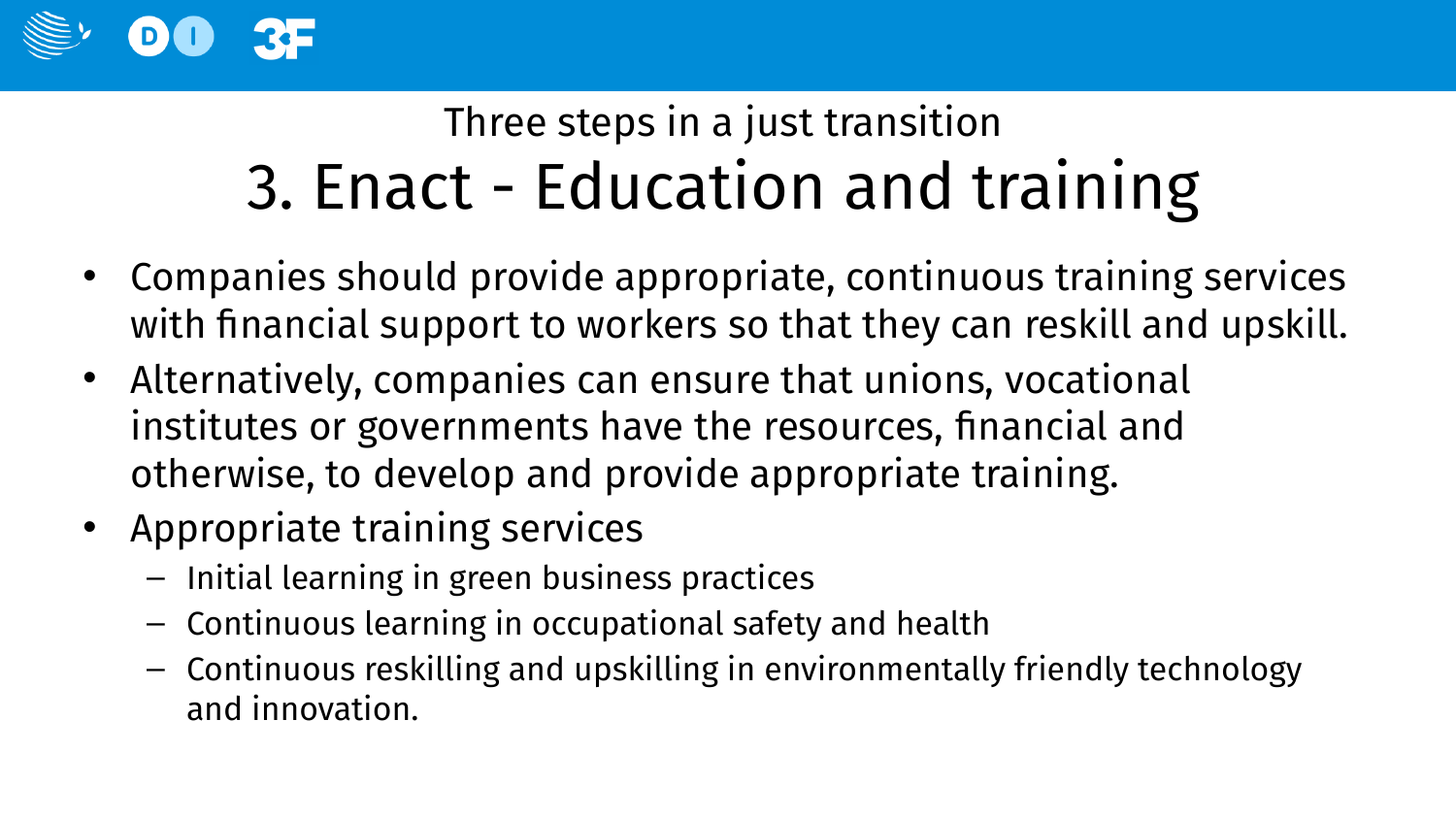

# Three steps in a just transition 3. Enact - Education and training
Companies should provide appropriate, continuous training services with financial support to workers so that they can reskill and upskill.
Alternatively, companies can ensure that unions, vocational institutes or governments have the resources, financial and otherwise, to develop and provide appropriate training.
Appropriate training services
Initial learning in green business practices
Continuous learning in occupational safety and health
Continuous reskilling and upskilling in environmentally friendly technology and innovation.